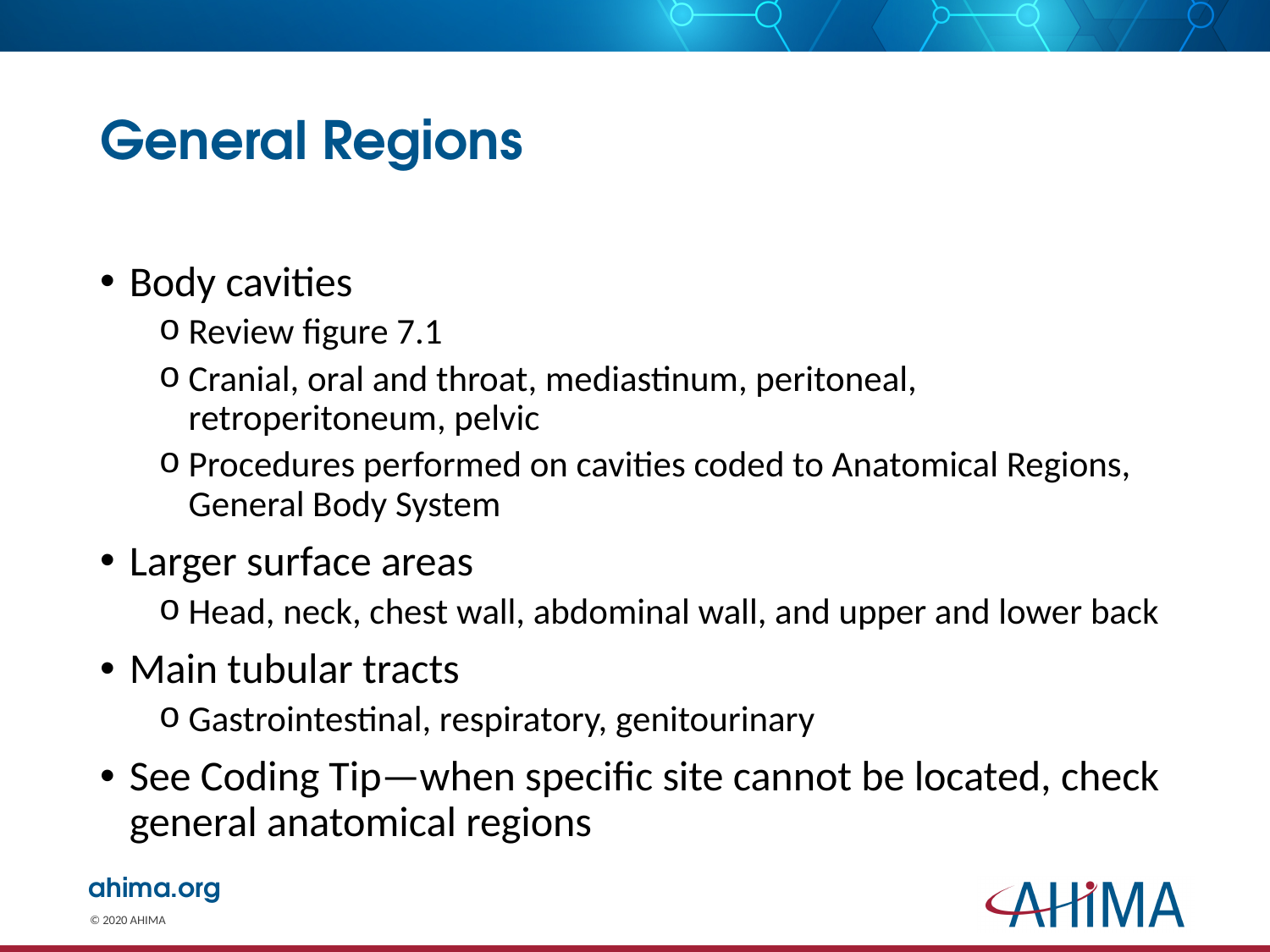

# General Regions
Body cavities
Review figure 7.1
Cranial, oral and throat, mediastinum, peritoneal, retroperitoneum, pelvic
Procedures performed on cavities coded to Anatomical Regions, General Body System
Larger surface areas
Head, neck, chest wall, abdominal wall, and upper and lower back
Main tubular tracts
Gastrointestinal, respiratory, genitourinary
See Coding Tip—when specific site cannot be located, check general anatomical regions